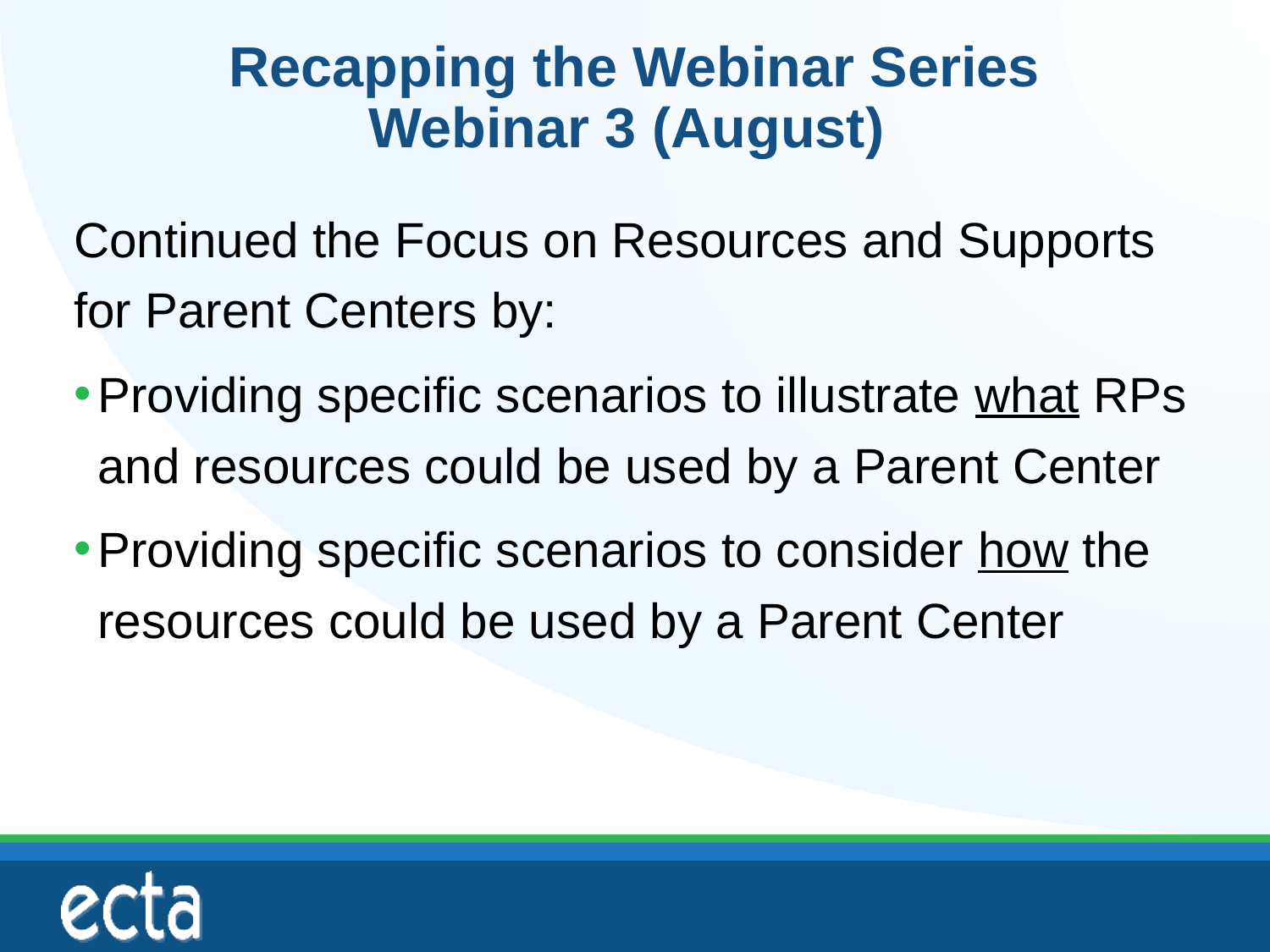

# Recapping the Webinar Series Webinar 3 (August)
Continued the Focus on Resources and Supports for Parent Centers by:
Providing specific scenarios to illustrate what RPs and resources could be used by a Parent Center
Providing specific scenarios to consider how the resources could be used by a Parent Center